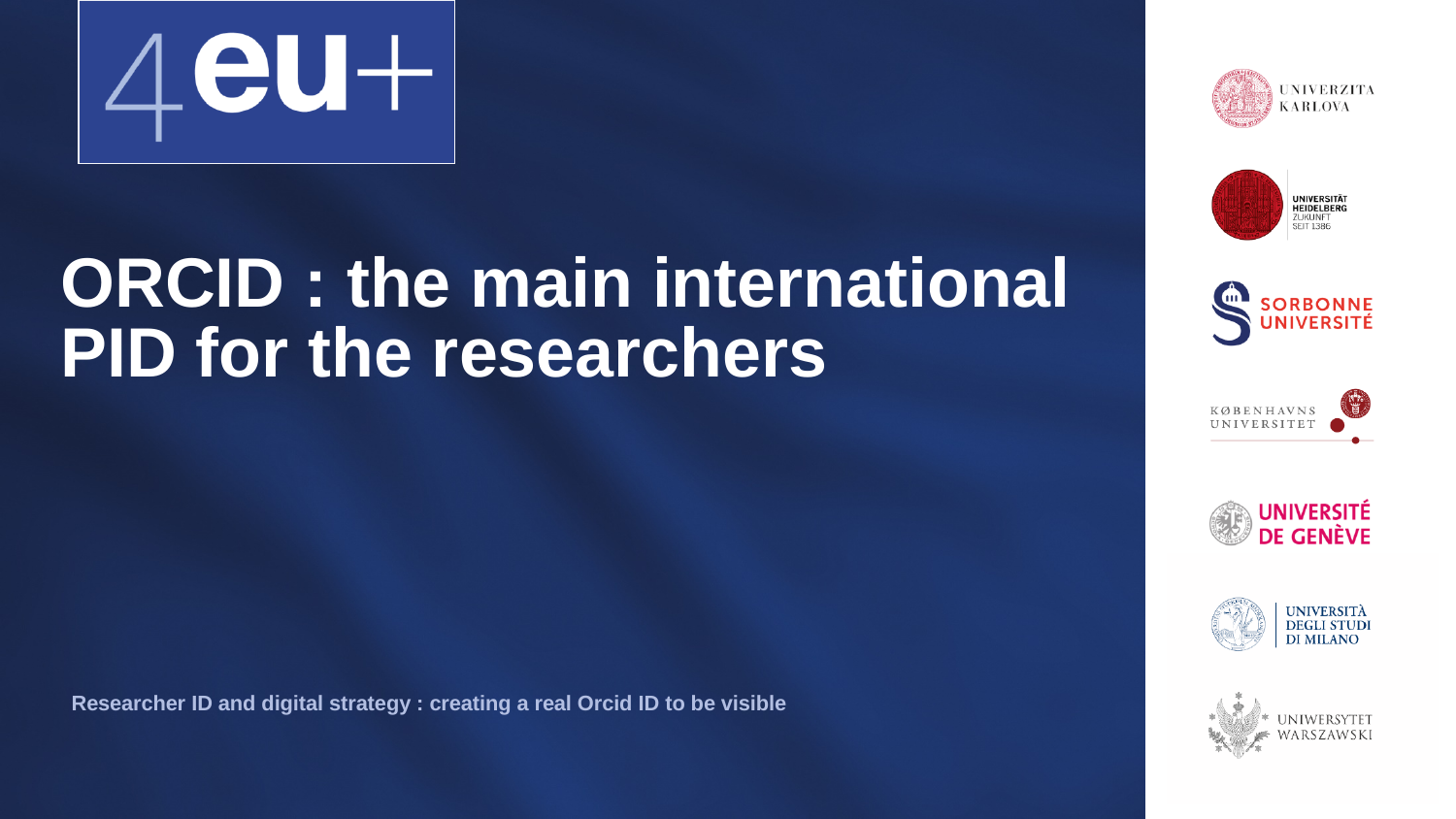

# ORCID : the main international PID for the researchers
Researcher ID and digital strategy : creating a real Orcid ID to be visible